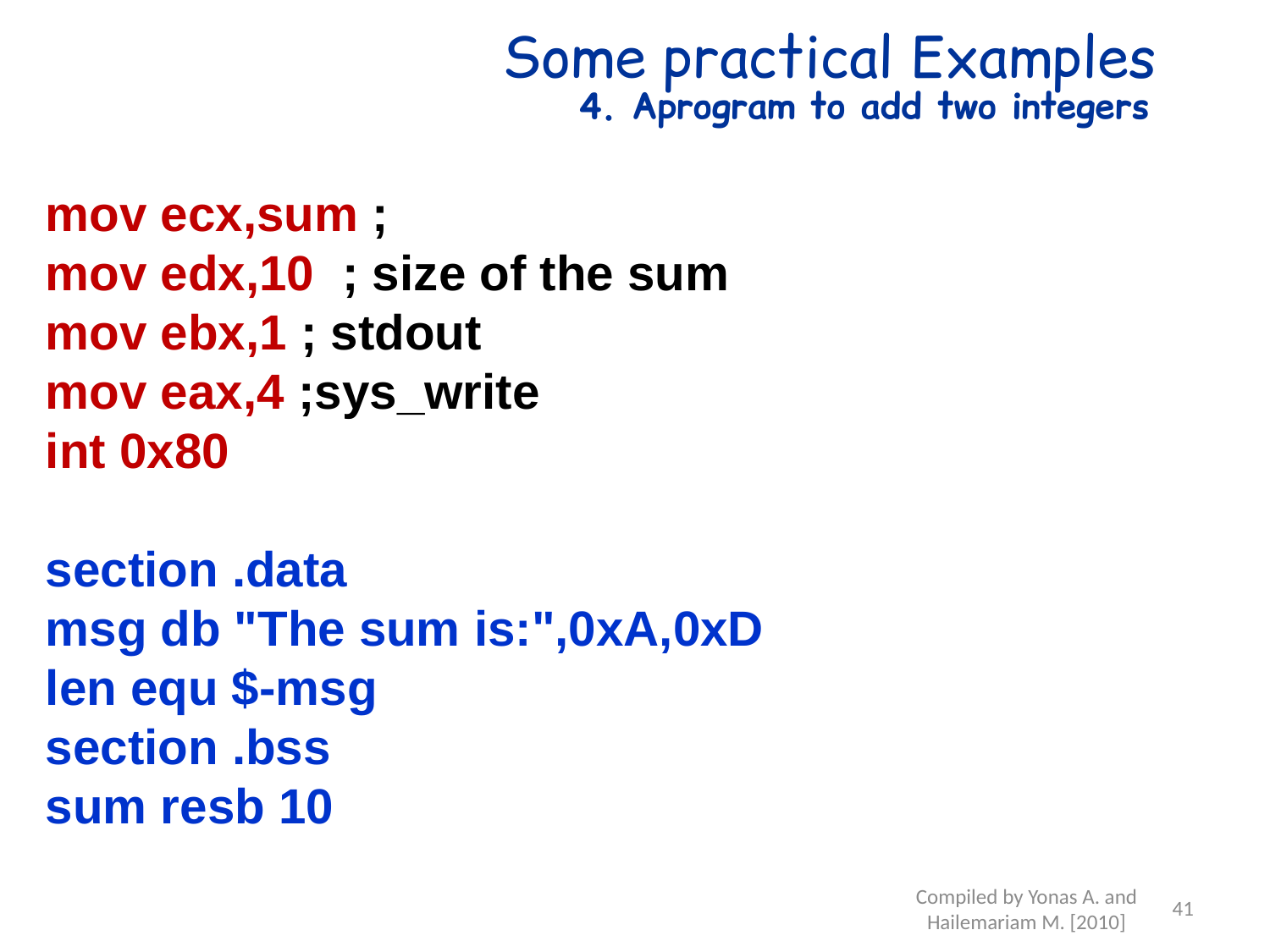

# Some practical Examples
4. Aprogram to add two integers
mov ecx,sum ;
mov edx,10  ; size of the sum
mov ebx,1 ; stdout
mov eax,4 ;sys_write
int 0x80

section .data
msg db "The sum is:",0xA,0xD
len equ $-msg
section .bss
sum resb 10
41
Compiled by Yonas A. and Hailemariam M. [2010]